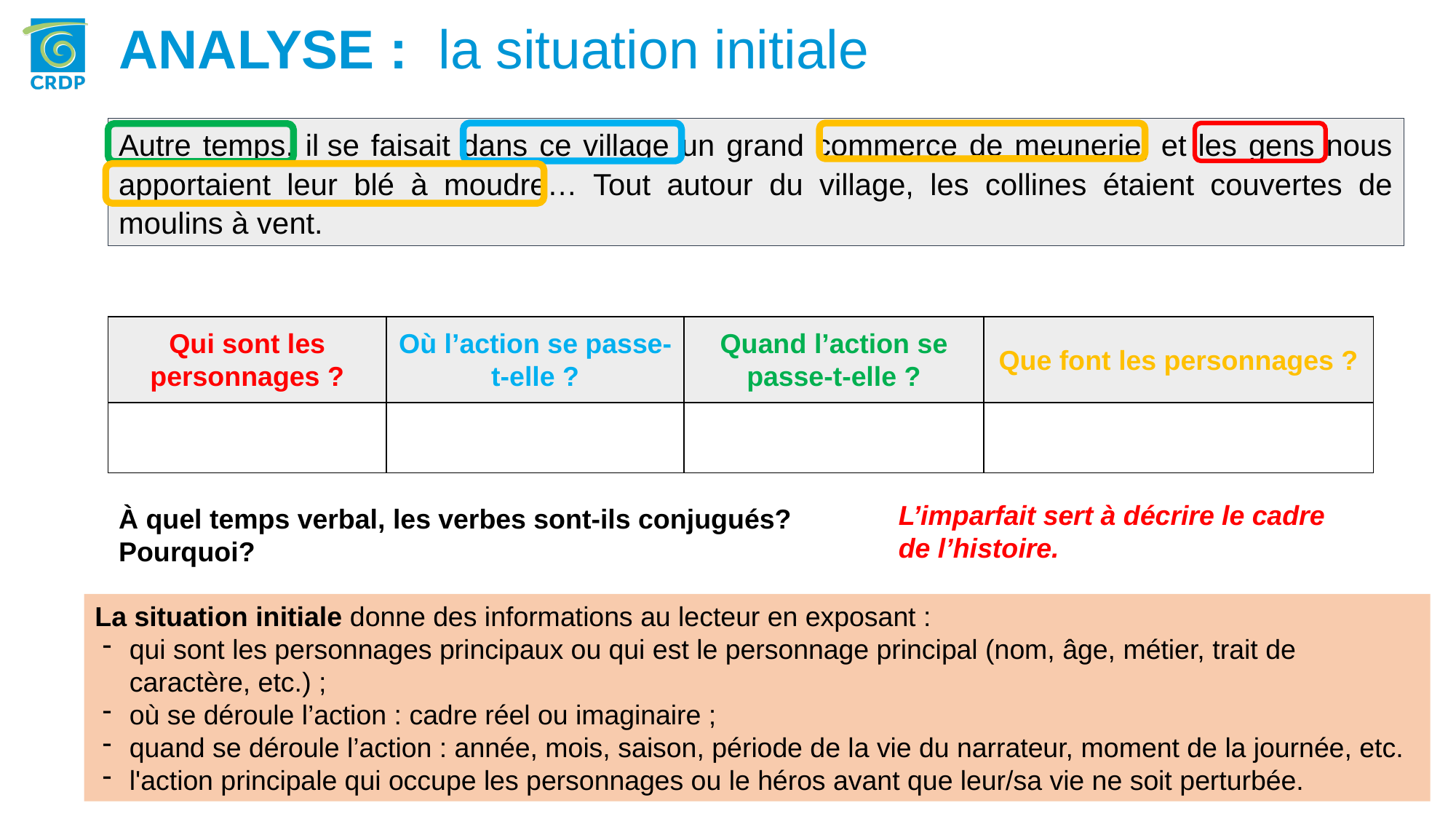

ANALYSE :  la situation initiale
Autre temps, il se faisait dans ce village un grand commerce de meunerie, et les gens nous apportaient leur blé à moudre… Tout autour du village, les collines étaient couvertes de moulins à vent.

| Qui sont les personnages ? | Où l’action se passe-t-elle ? | Quand l’action se passe-t-elle ? | Que font les personnages ? |
| --- | --- | --- | --- |
|  |  |  |  |
L’imparfait sert à décrire le cadre de l’histoire.
À quel temps verbal, les verbes sont-ils conjugués? Pourquoi?
La situation initiale donne des informations au lecteur en exposant :
qui sont les personnages principaux ou qui est le personnage principal (nom, âge, métier, trait de caractère, etc.) ;
où se déroule l’action : cadre réel ou imaginaire ;
quand se déroule l’action : année, mois, saison, période de la vie du narrateur, moment de la journée, etc.
l'action principale qui occupe les personnages ou le héros avant que leur/sa vie ne soit perturbée.